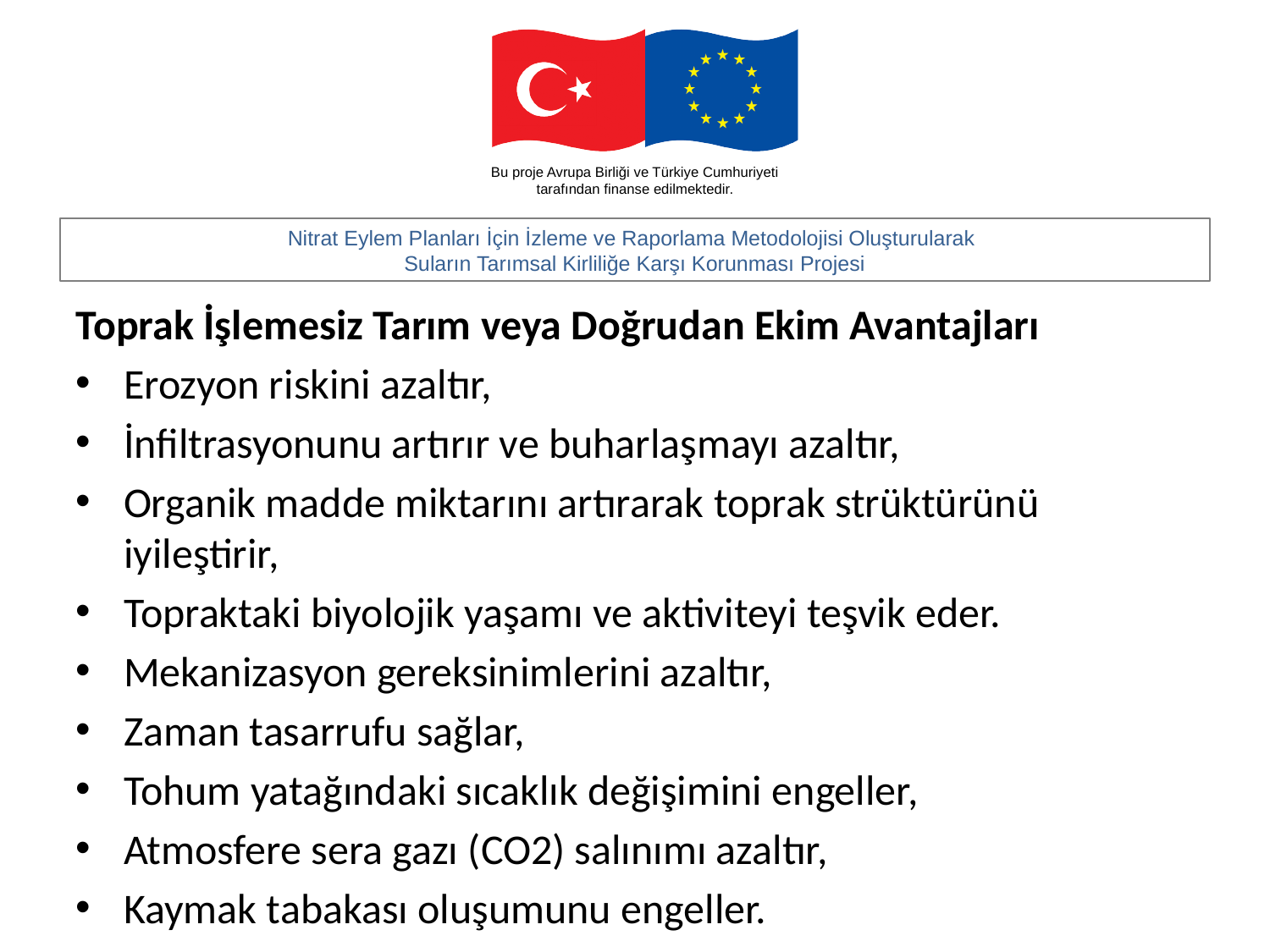

#
Toprak İşlemesiz Tarım veya Doğrudan Ekim Avantajları
Erozyon riskini azaltır,
İnfiltrasyonunu artırır ve buharlaşmayı azaltır,
Organik madde miktarını artırarak toprak strüktürünü iyileştirir,
Topraktaki biyolojik yaşamı ve aktiviteyi teşvik eder.
Mekanizasyon gereksinimlerini azaltır,
Zaman tasarrufu sağlar,
Tohum yatağındaki sıcaklık değişimini engeller,
Atmosfere sera gazı (CO2) salınımı azaltır,
Kaymak tabakası oluşumunu engeller.